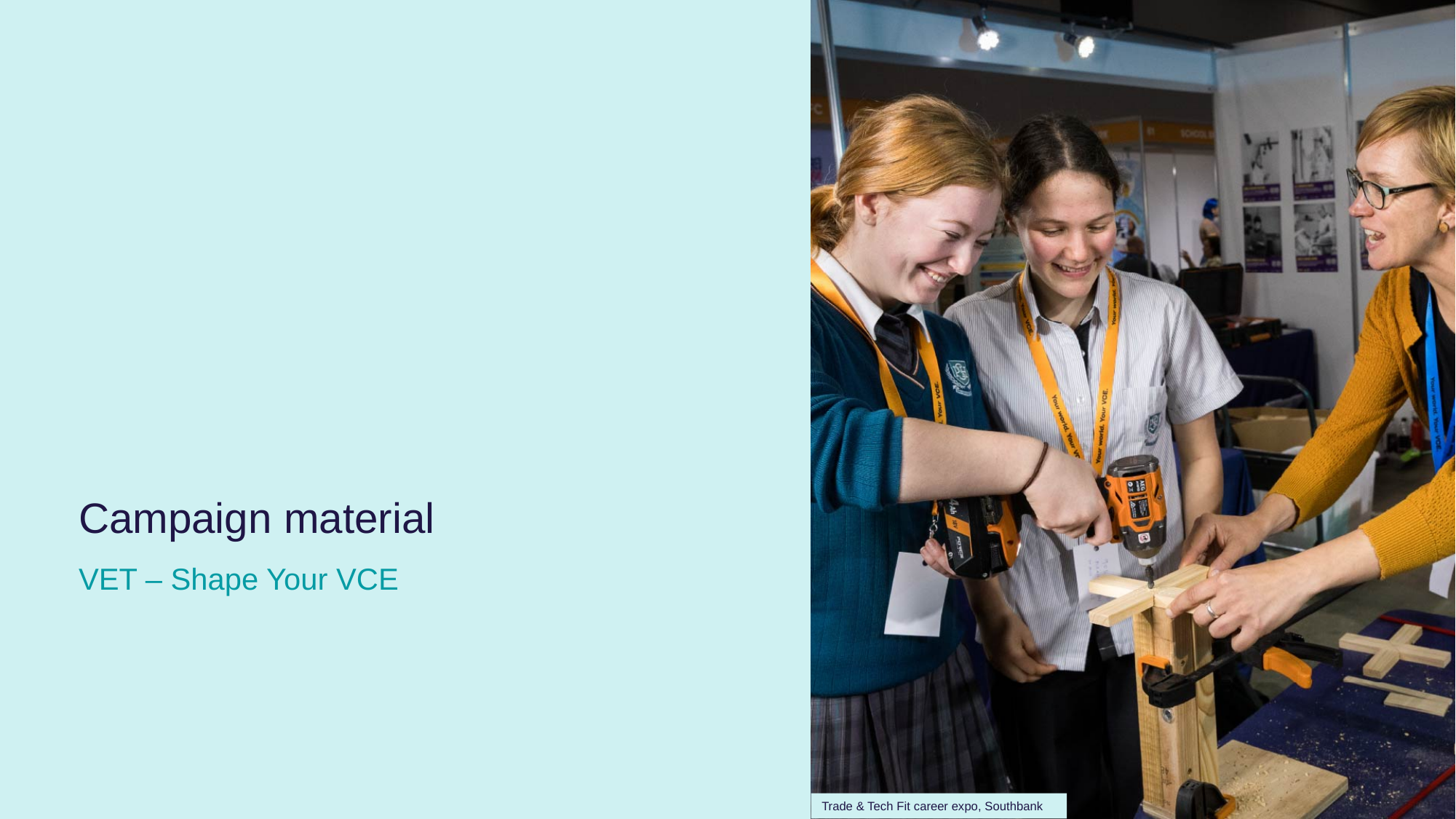

# Campaign material
VET – Shape Your VCE